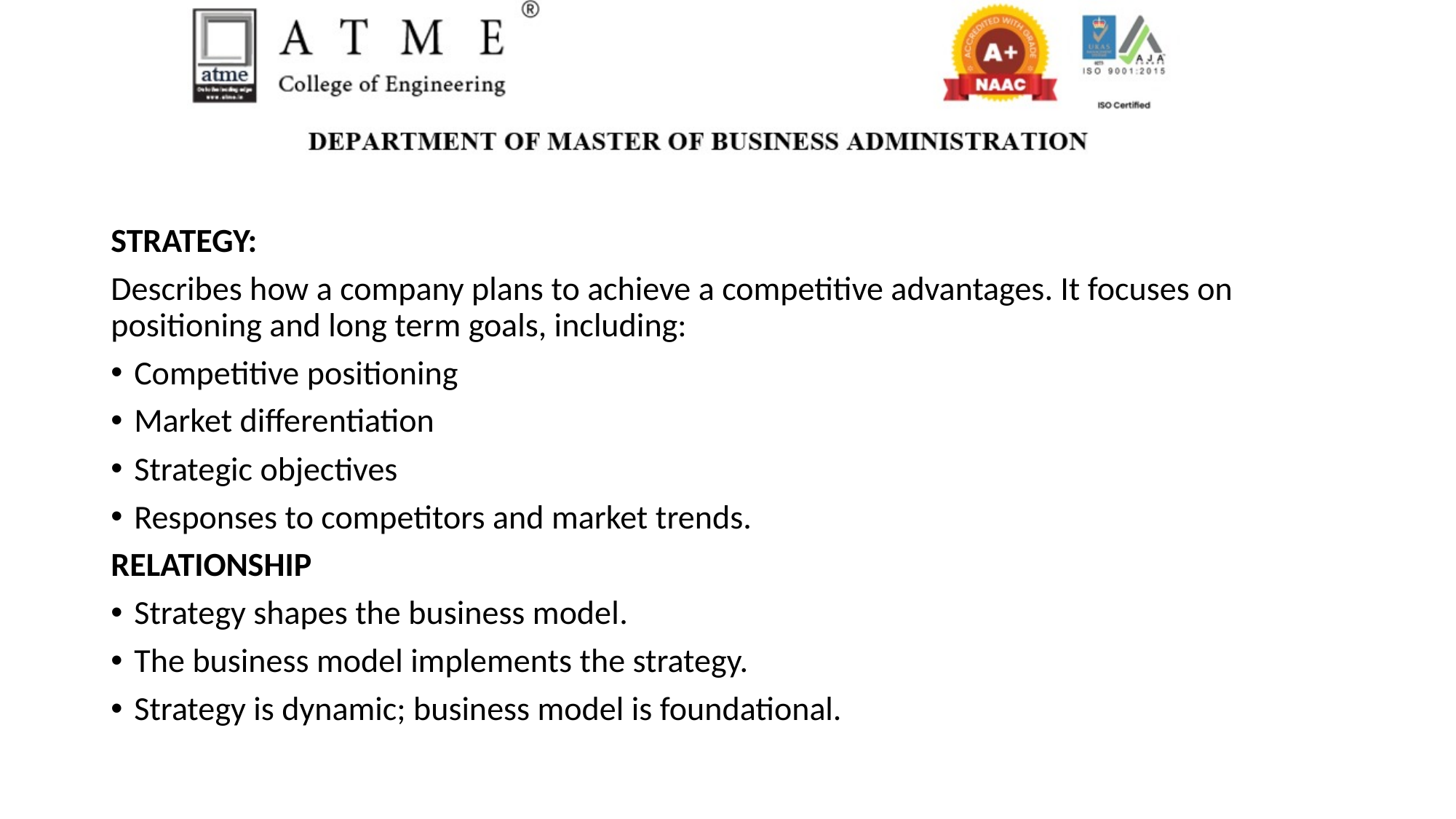

STRATEGY:
Describes how a company plans to achieve a competitive advantages. It focuses on positioning and long term goals, including:
Competitive positioning
Market differentiation
Strategic objectives
Responses to competitors and market trends.
RELATIONSHIP
Strategy shapes the business model.
The business model implements the strategy.
Strategy is dynamic; business model is foundational.